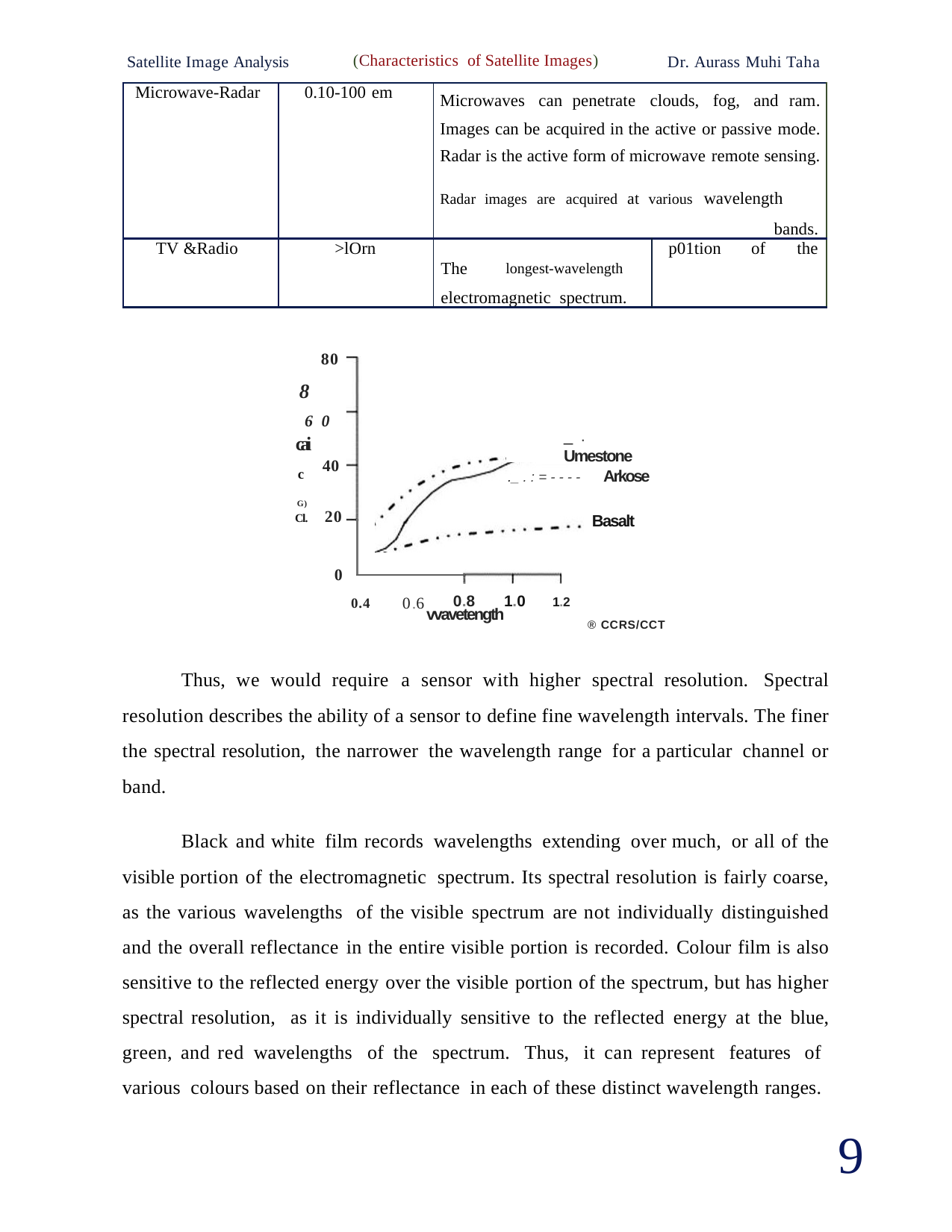

(Characteristics  of Satellite Images)
Satellite Image Analysis
Dr. Aurass Muhi Taha
| Microwave-Radar | 0.10-100 em | Microwaves can penetrate clouds, fog, and ram. Images can be acquired in the active or passive mode. Radar is the active form of microwave remote sensing. Radar images are acquired at various wavelength bands. |  |  |  |
| --- | --- | --- | --- | --- | --- |
| TV &Radio | >lOrn | The longest-wavelength electromagnetic spectrum. | p01tion | of | the |
80

8

60
cai
_  . Umestone
._.:=----   Arkose
40

c
G)
Cl.	20
Basalt

0

0.4	0.6
0.8	1.0	1.2
vvavetength
® CCRS/CCT
Thus,  we  would  require  a  sensor  with  higher  spectral  resolution.   Spectral resolution describes the ability of a sensor to define fine wavelength intervals. The finer the spectral resolution,  the narrower  the wavelength range  for a particular  channel or band.

Black and white  film records  wavelengths  extending  over much,  or all of the visible portion of the electromagnetic  spectrum. Its spectral resolution is fairly coarse, as the various wavelengths  of the visible spectrum are not individually distinguished and the overall reflectance in the entire visible portion is recorded. Colour film is also sensitive to the reflected energy over the visible portion of the spectrum, but has higher spectral resolution,  as it is individually sensitive to the reflected energy at the blue, green, and red wavelengths  of the  spectrum.  Thus,  it can represent  features  of  various  colours based on their reflectance  in each of these distinct wavelength ranges.
9